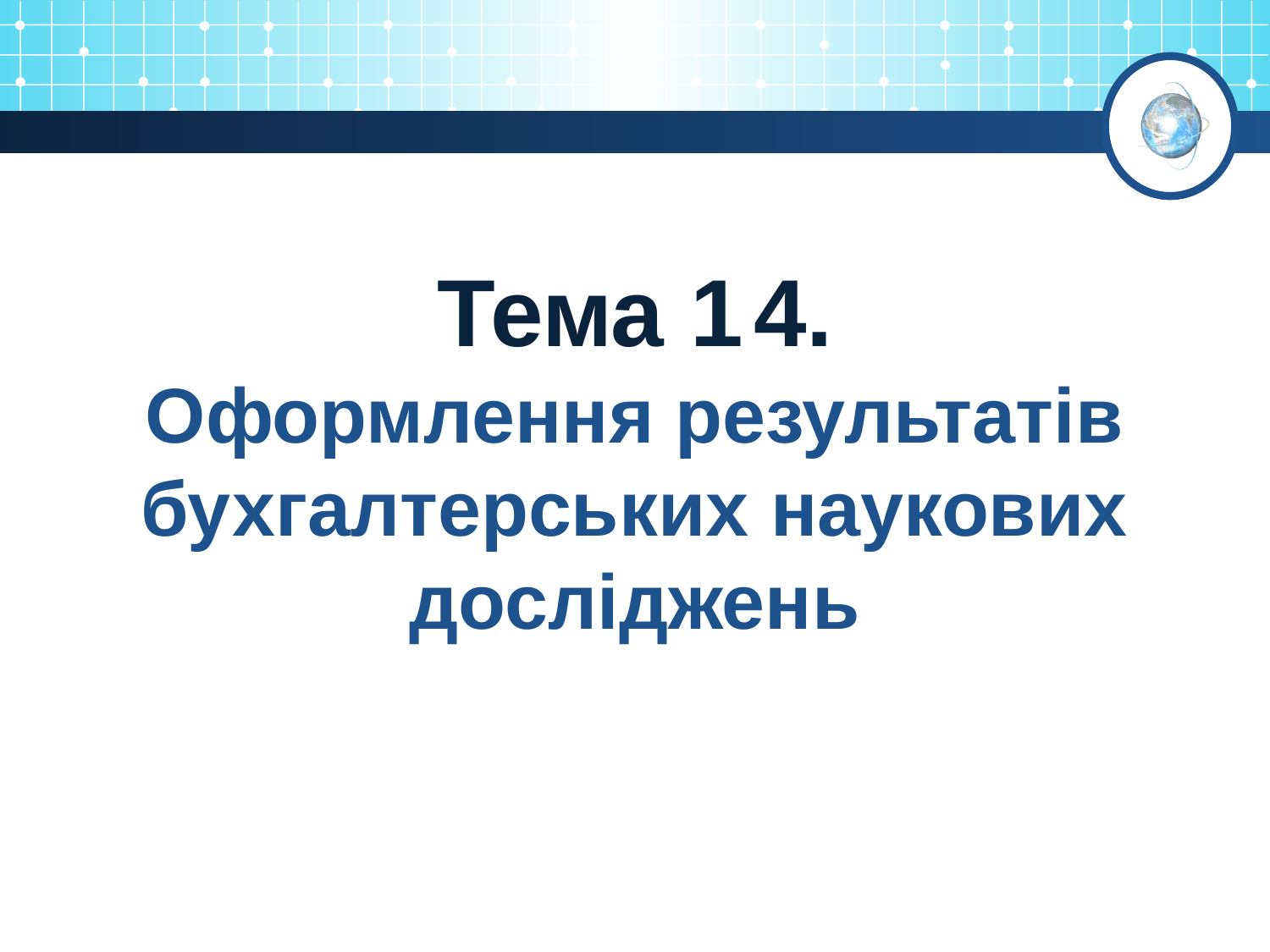

# Тема 14. Оформлення результатів бухгалтерських наукових досліджень